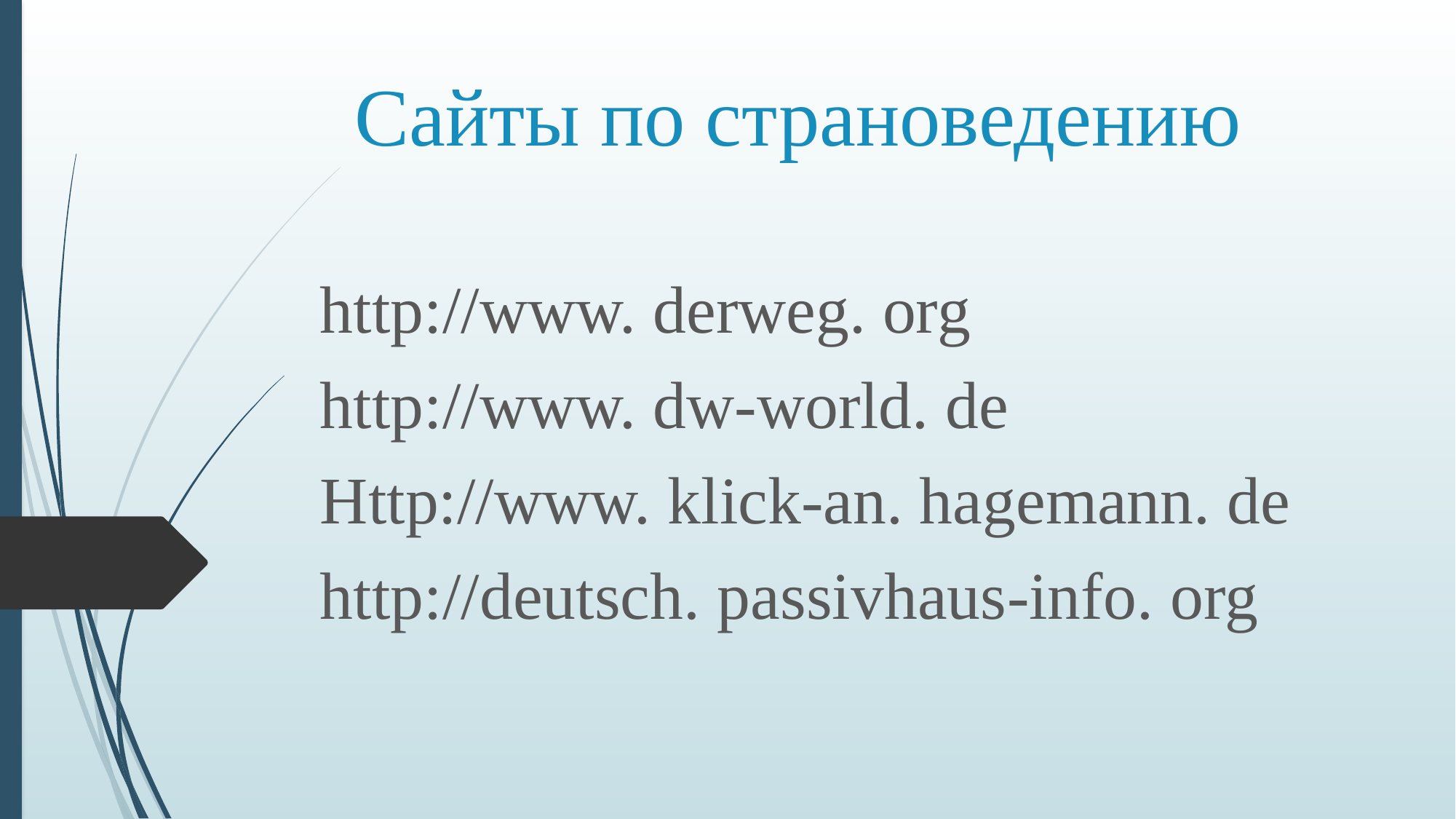

# Сайты по страноведению
http://www. derweg. org
http://www. dw-world. de
Http://www. klick-an. hagemann. de
http://deutsch. passivhaus-info. org